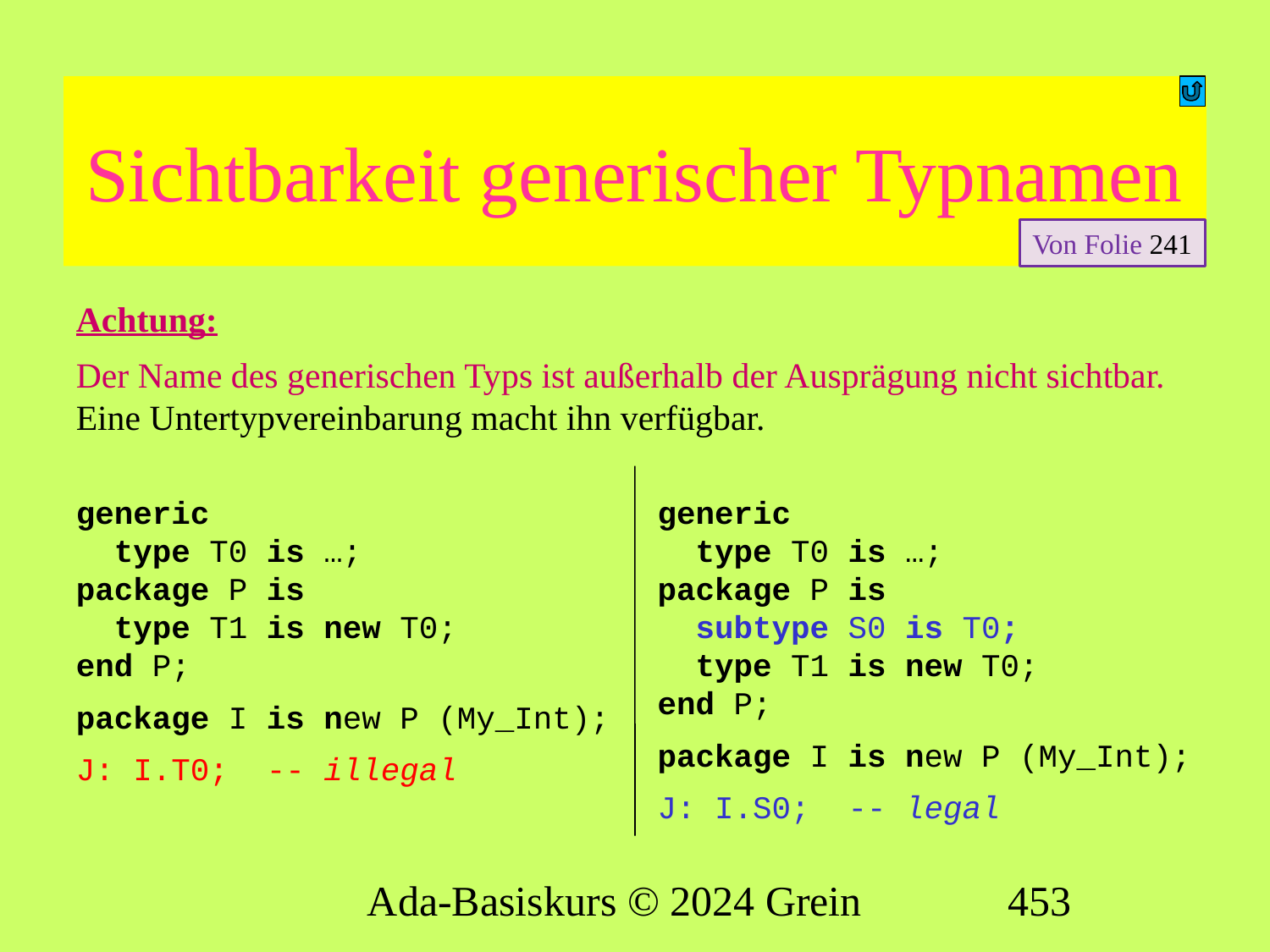

# Sichtbarkeit generischer Typnamen

Von Folie 241
Achtung:
Der Name des generischen Typs ist außerhalb der Ausprägung nicht sichtbar. Eine Untertypvereinbarung macht ihn verfügbar.
generic
  type T0 is …;
package P is
  type T1 is new T0;
end P;
package I is new P (My_Int);
J: I.T0;  -- illegal
generic
  type T0 is …;
package P is
  subtype S0 is T0;
  type T1 is new T0;
end P;
package I is new P (My_Int);
J: I.S0;  -- legal
Ada-Basiskurs © 2024 Grein
453